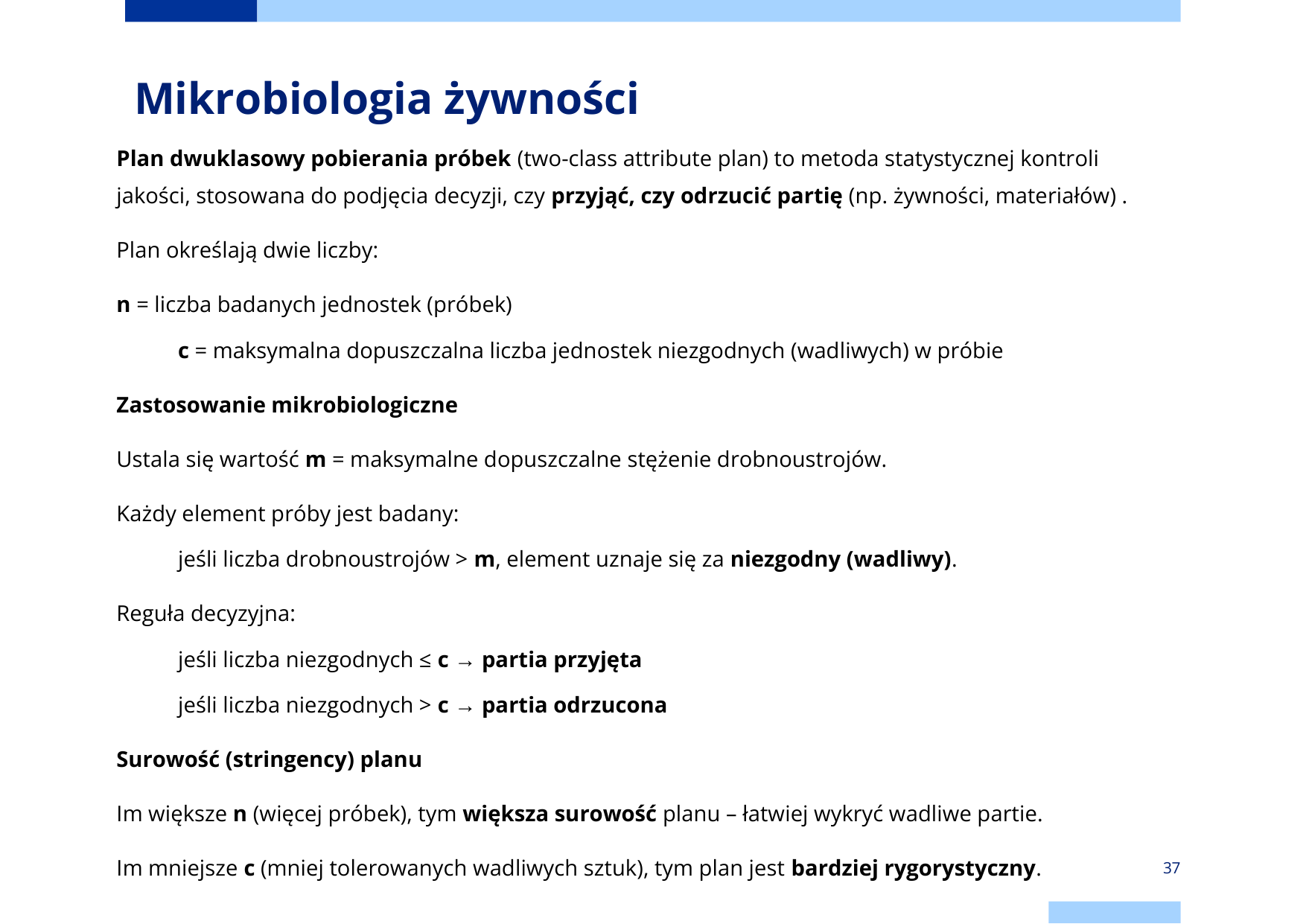

# Mikrobiologia żywności
Plan dwuklasowy pobierania próbek (two-class attribute plan) to metoda statystycznej kontroli jakości, stosowana do podjęcia decyzji, czy przyjąć, czy odrzucić partię (np. żywności, materiałów) .
Plan określają dwie liczby:
n = liczba badanych jednostek (próbek)
c = maksymalna dopuszczalna liczba jednostek niezgodnych (wadliwych) w próbie
Zastosowanie mikrobiologiczne
Ustala się wartość m = maksymalne dopuszczalne stężenie drobnoustrojów.
Każdy element próby jest badany:
jeśli liczba drobnoustrojów > m, element uznaje się za niezgodny (wadliwy).
Reguła decyzyjna:
jeśli liczba niezgodnych ≤ c → partia przyjęta
jeśli liczba niezgodnych > c → partia odrzucona
Surowość (stringency) planu
Im większe n (więcej próbek), tym większa surowość planu – łatwiej wykryć wadliwe partie.
Im mniejsze c (mniej tolerowanych wadliwych sztuk), tym plan jest bardziej rygorystyczny.
37